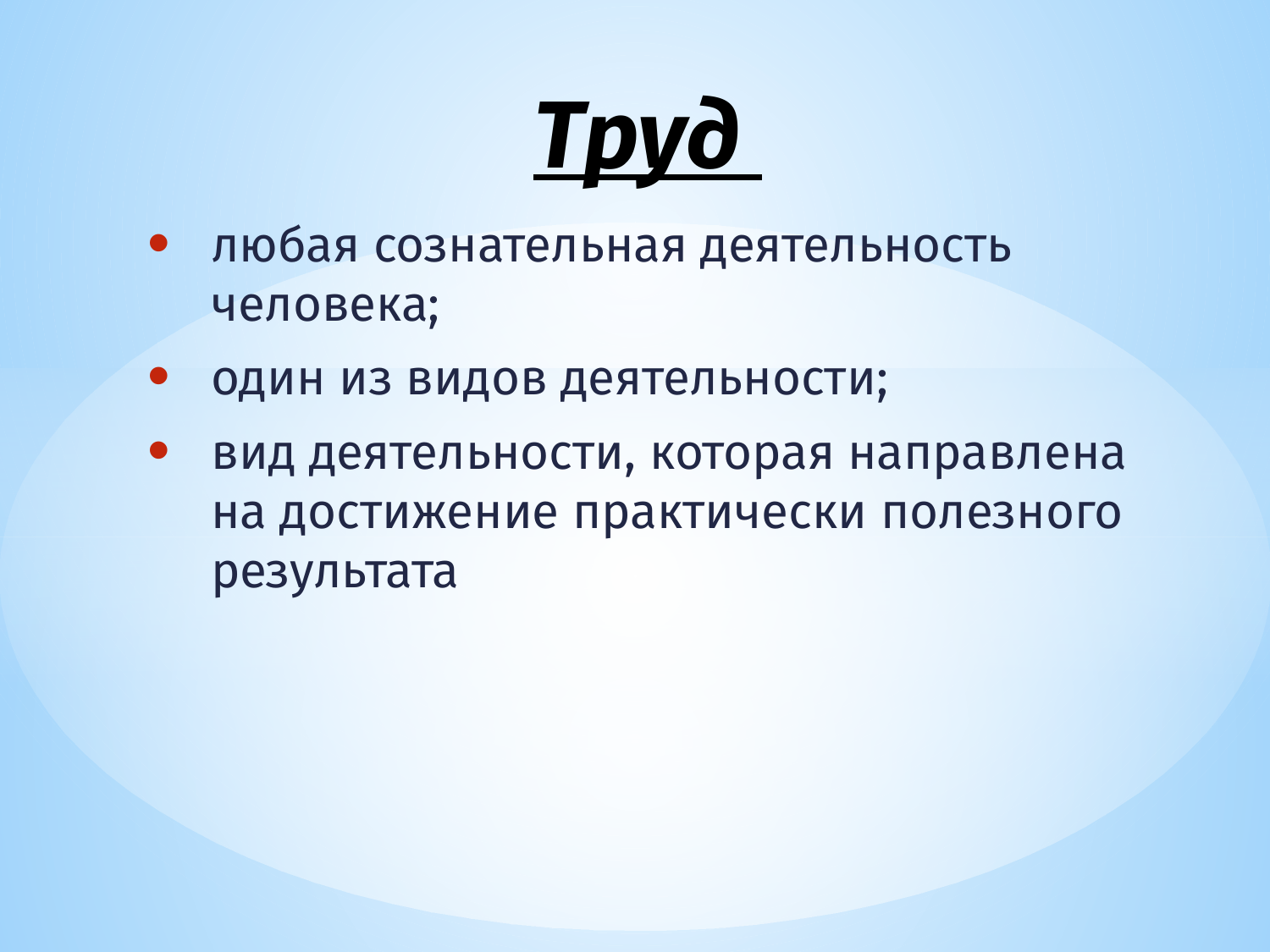

# Труд
любая сознательная деятельность человека;
один из видов деятельности;
вид деятельности, которая направлена на достижение практически полезного результата